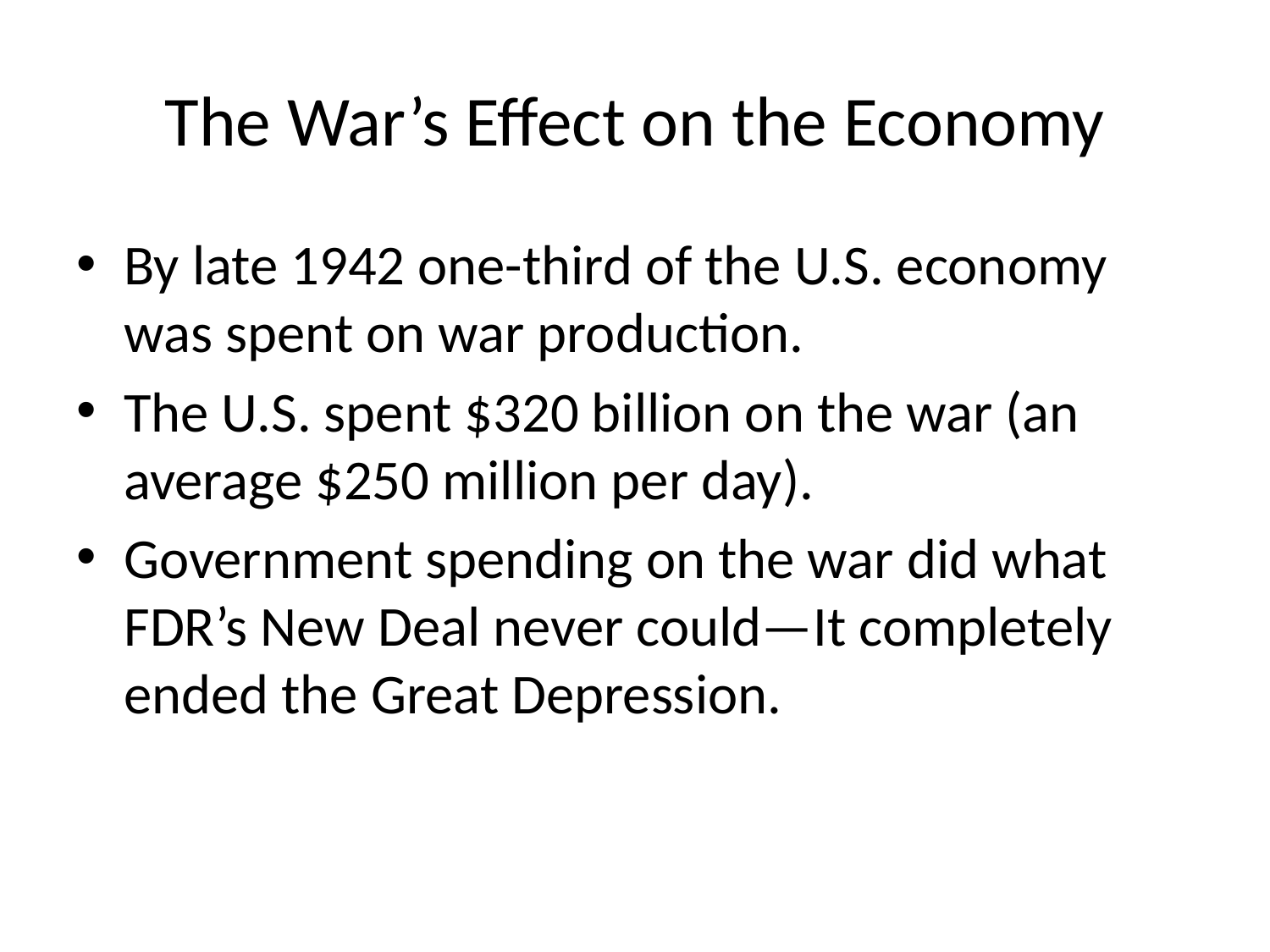

# The War’s Effect on the Economy
By late 1942 one-third of the U.S. economy was spent on war production.
The U.S. spent $320 billion on the war (an average $250 million per day).
Government spending on the war did what FDR’s New Deal never could—It completely ended the Great Depression.